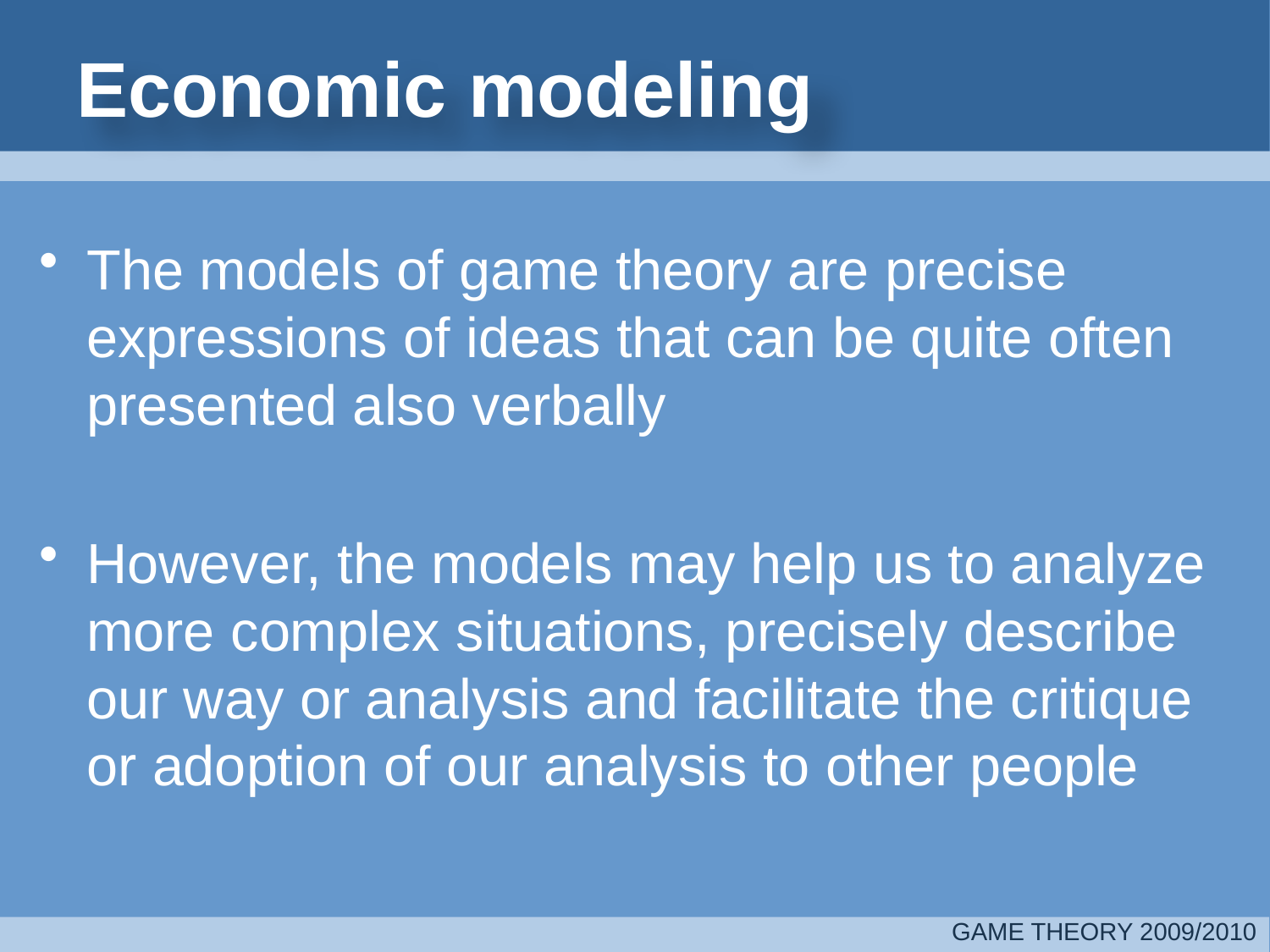

# Economic modeling
The models of game theory are precise expressions of ideas that can be quite often presented also verbally

However, the models may help us to analyze more complex situations, precisely describe our way or analysis and facilitate the critique or adoption of our analysis to other people

GAME THEORY 2009/2010